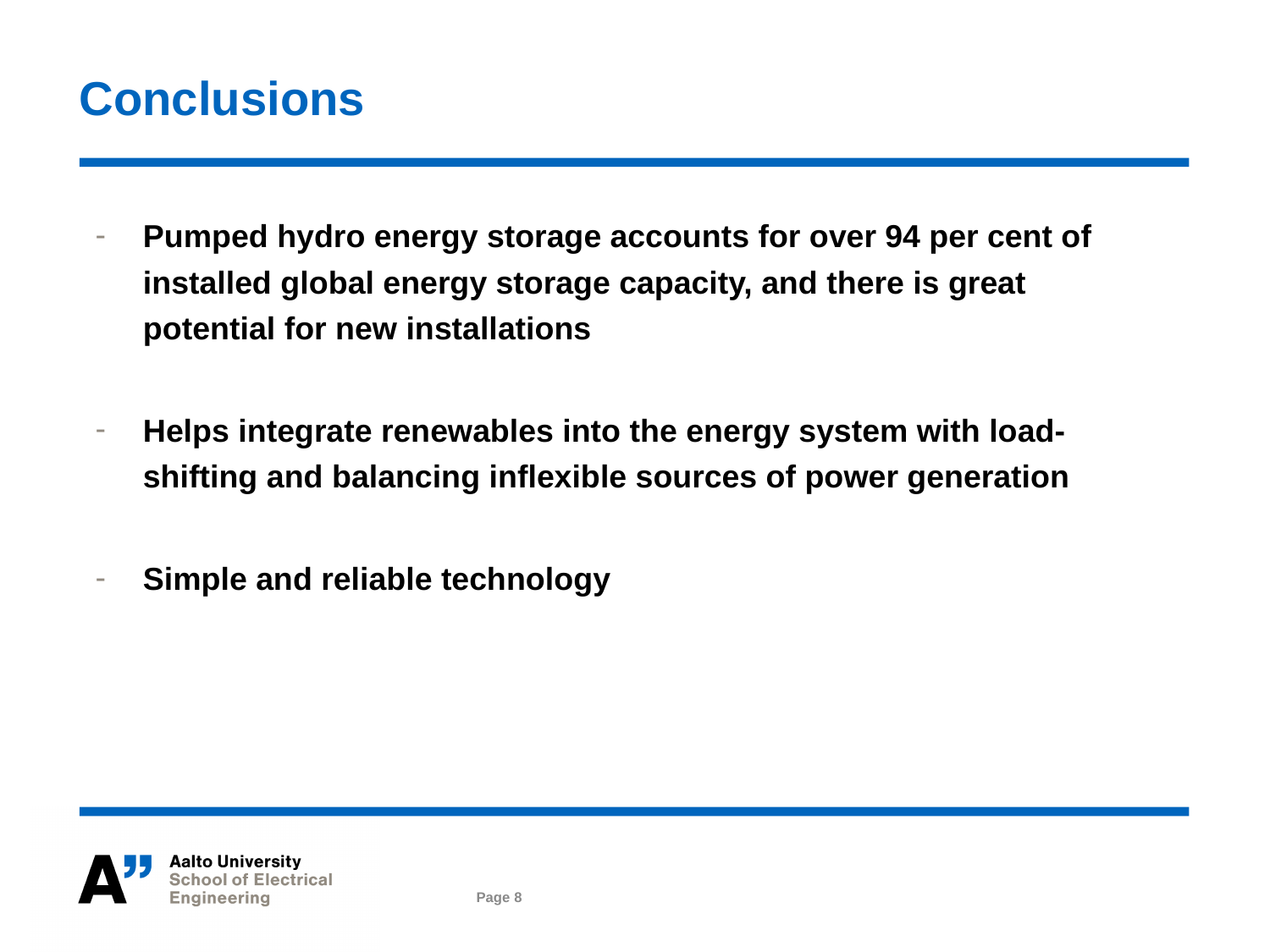

# Conclusions
Pumped hydro energy storage accounts for over 94 per cent of installed global energy storage capacity, and there is great potential for new installations

Helps integrate renewables into the energy system with load-shifting and balancing inflexible sources of power generation

Simple and reliable technology

Page 8